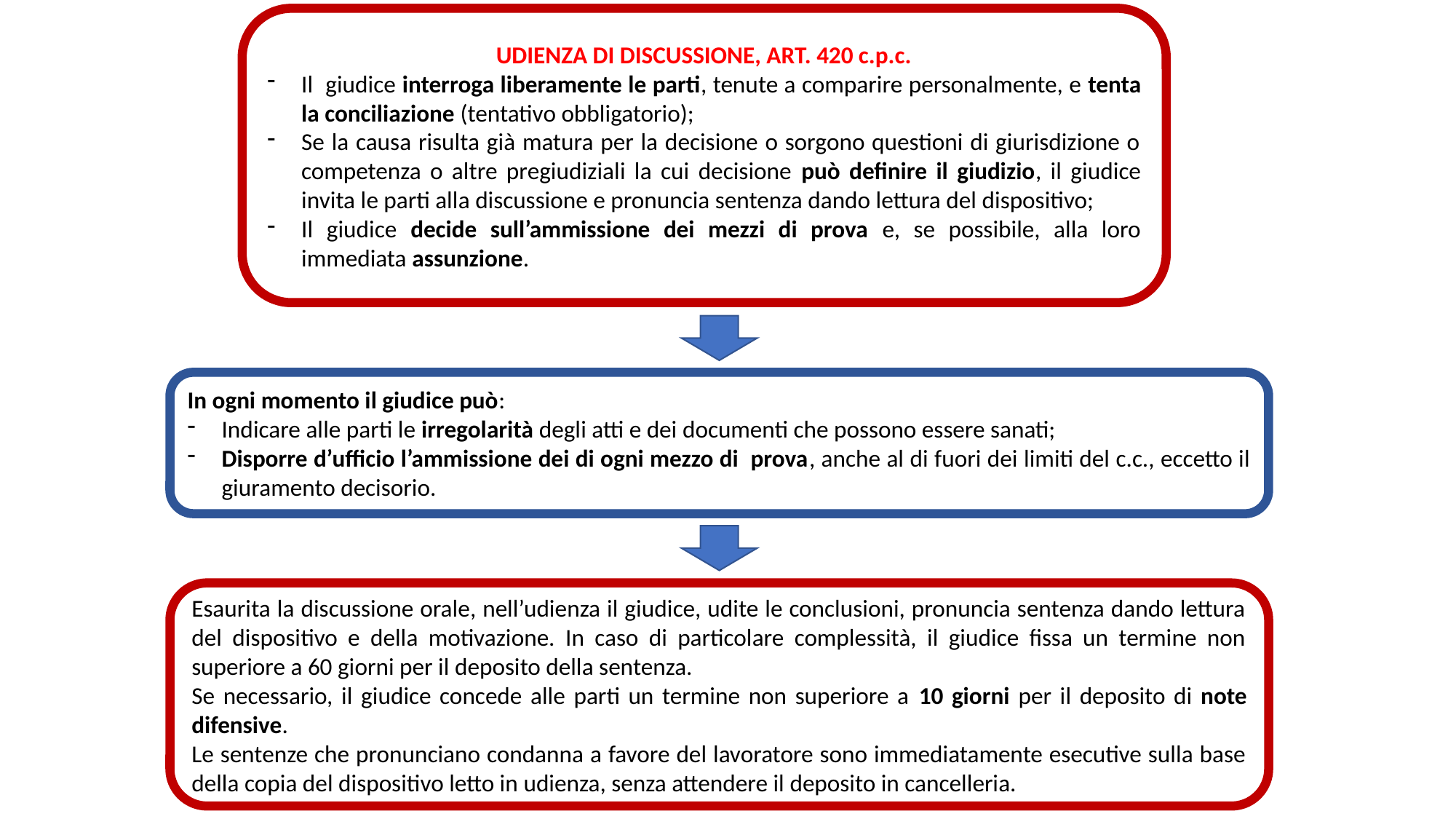

UDIENZA DI DISCUSSIONE, ART. 420 c.p.c.
Il  giudice interroga liberamente le parti, tenute a comparire personalmente, e tenta la conciliazione (tentativo obbligatorio);
Se la causa risulta già matura per la decisione o sorgono questioni di giurisdizione o competenza o altre pregiudiziali la cui decisione può definire il giudizio, il giudice invita le parti alla discussione e pronuncia sentenza dando lettura del dispositivo;
Il giudice decide sull’ammissione dei mezzi di prova e, se possibile, alla loro immediata assunzione.

In ogni momento il giudice può:
Indicare alle parti le irregolarità degli atti e dei documenti che possono essere sanati;
Disporre d’ufficio l’ammissione dei di ogni mezzo di  prova, anche al di fuori dei limiti del c.c., eccetto il giuramento decisorio.

Esaurita la discussione orale, nell’udienza il giudice, udite le conclusioni, pronuncia sentenza dando lettura del dispositivo e della motivazione. In caso di particolare complessità, il giudice fissa un termine non superiore a 60 giorni per il deposito della sentenza.
Se necessario, il giudice concede alle parti un termine non superiore a 10 giorni per il deposito di note difensive.
Le sentenze che pronunciano condanna a favore del lavoratore sono immediatamente esecutive sulla base della copia del dispositivo letto in udienza, senza attendere il deposito in cancelleria.